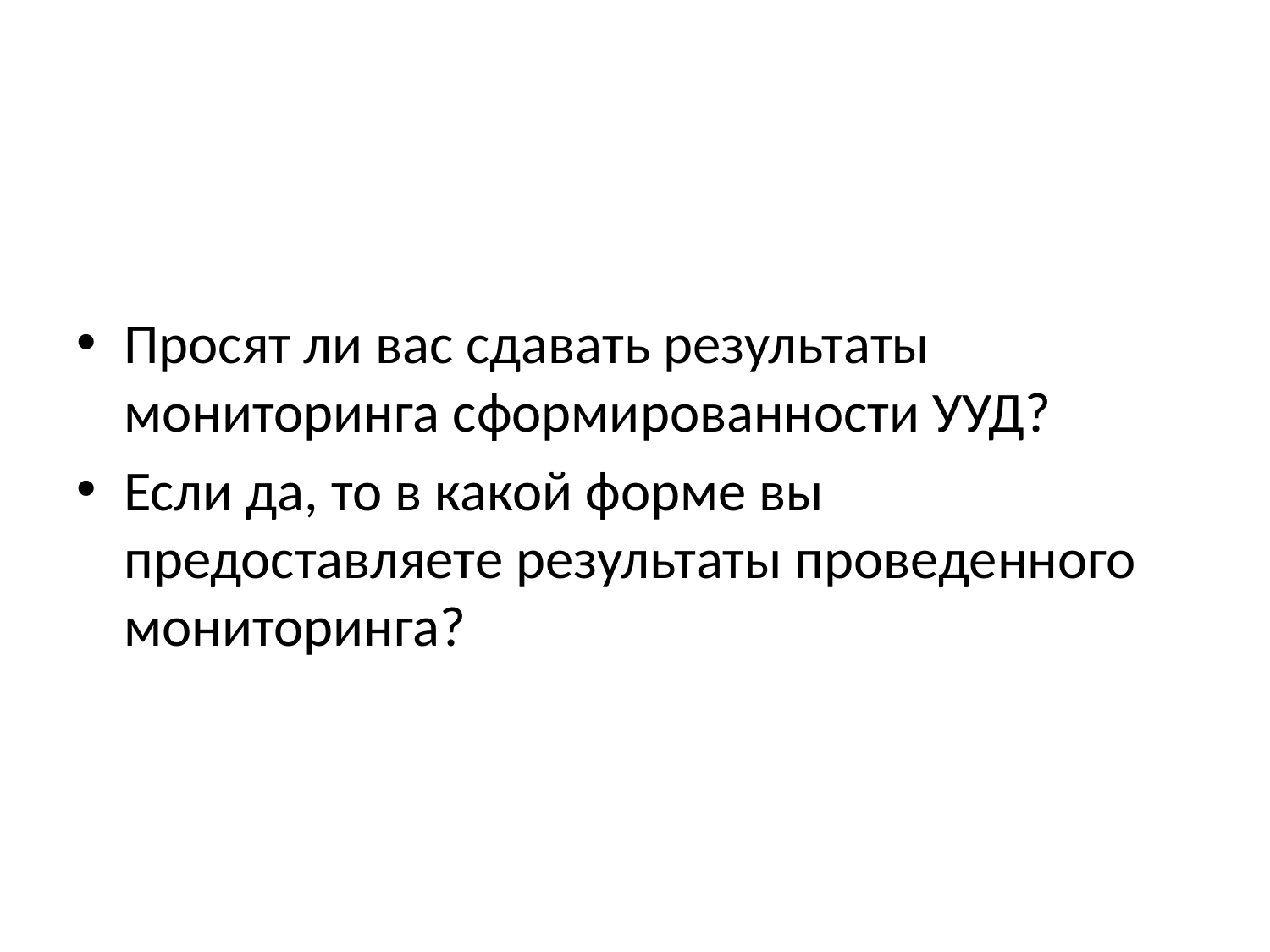

#

Просят ли вас сдавать результаты мониторинга сформированности УУД?
Если да, то в какой форме вы предоставляете результаты проведенного мониторинга?